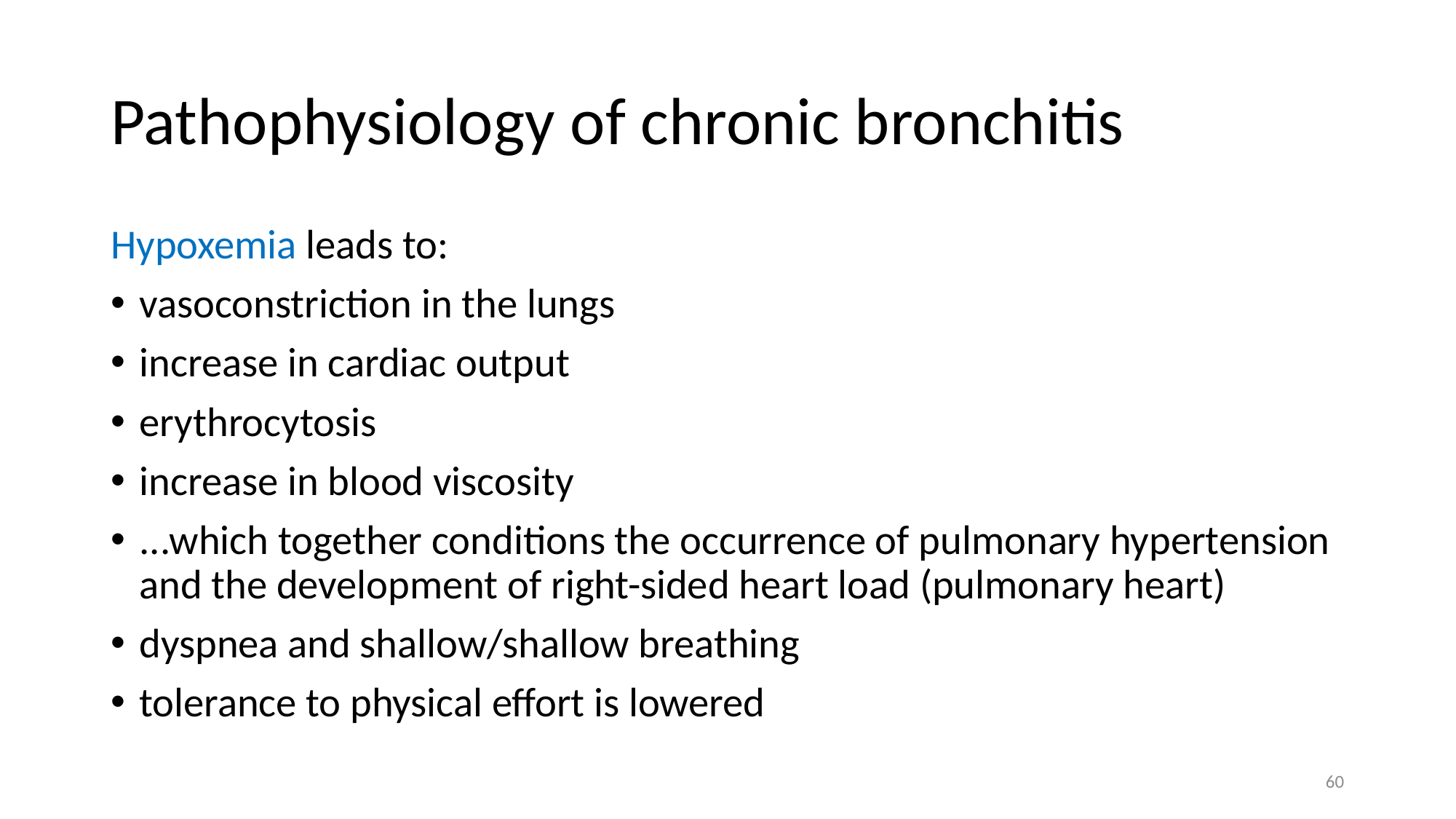

# Pathophysiology of chronic bronchitis
Hypoxemia leads to:
vasoconstriction in the lungs
increase in cardiac output
erythrocytosis
increase in blood viscosity
...which together conditions the occurrence of pulmonary hypertension and the development of right-sided heart load (pulmonary heart)
dyspnea and shallow/shallow breathing
tolerance to physical effort is lowered
60